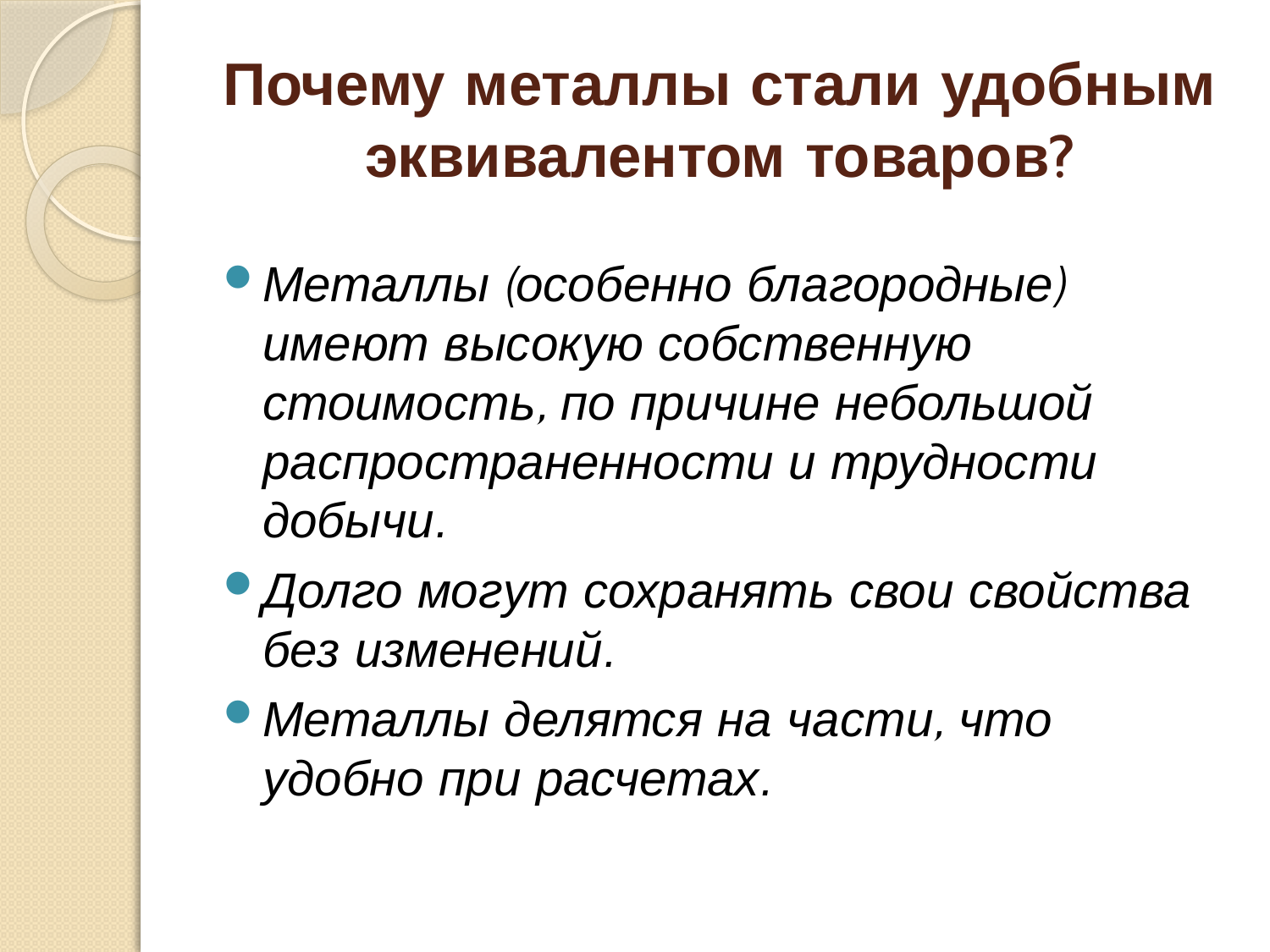

# Почему металлы стали удобным эквивалентом товаров?
Металлы (особенно благородные) имеют высокую собственную стоимость, по причине небольшой распространенности и трудности добычи.
Долго могут сохранять свои свойства без изменений.
Металлы делятся на части, что удобно при расчетах.